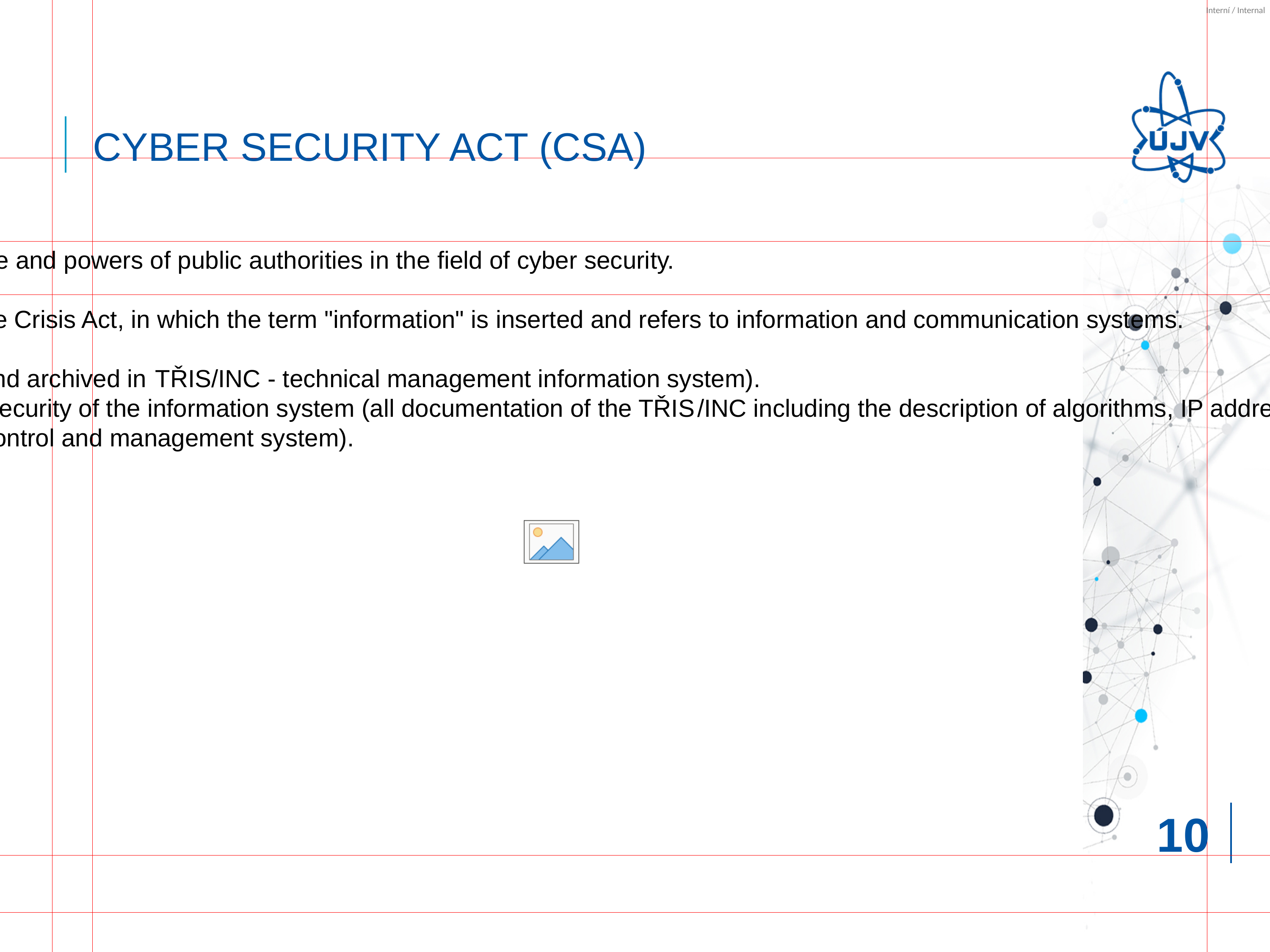

# Cyber Security Act (CSA)
Act No. 181/2014 Coll., on Cyber Security -  regulates the rights and obligations of persons and companies and the scope and powers of public authorities in the field of cyber security.

Critical Information Infrastructure (CII) - similar to critical infrastructure as specified by the government regulation and the Crisis Act, in which the term "information" is inserted and refers to information and communication systems.

Primary asset - information or service processed or provided by a designated information system (information displayed and archived in TŘIS/INC - technical management information system).
Supporting asset - technical asset, employees and contractors involved in the operation, development, administration or security of the information system (all documentation of the TŘIS/INC including the description of algorithms, IP addresses, etc., application software, as well as all technical resources of the TŘIS/inc including service laptops).
Technical asset - technical equipment, communication means and software of the information system (all HW SKŘ - the control and management system).

10